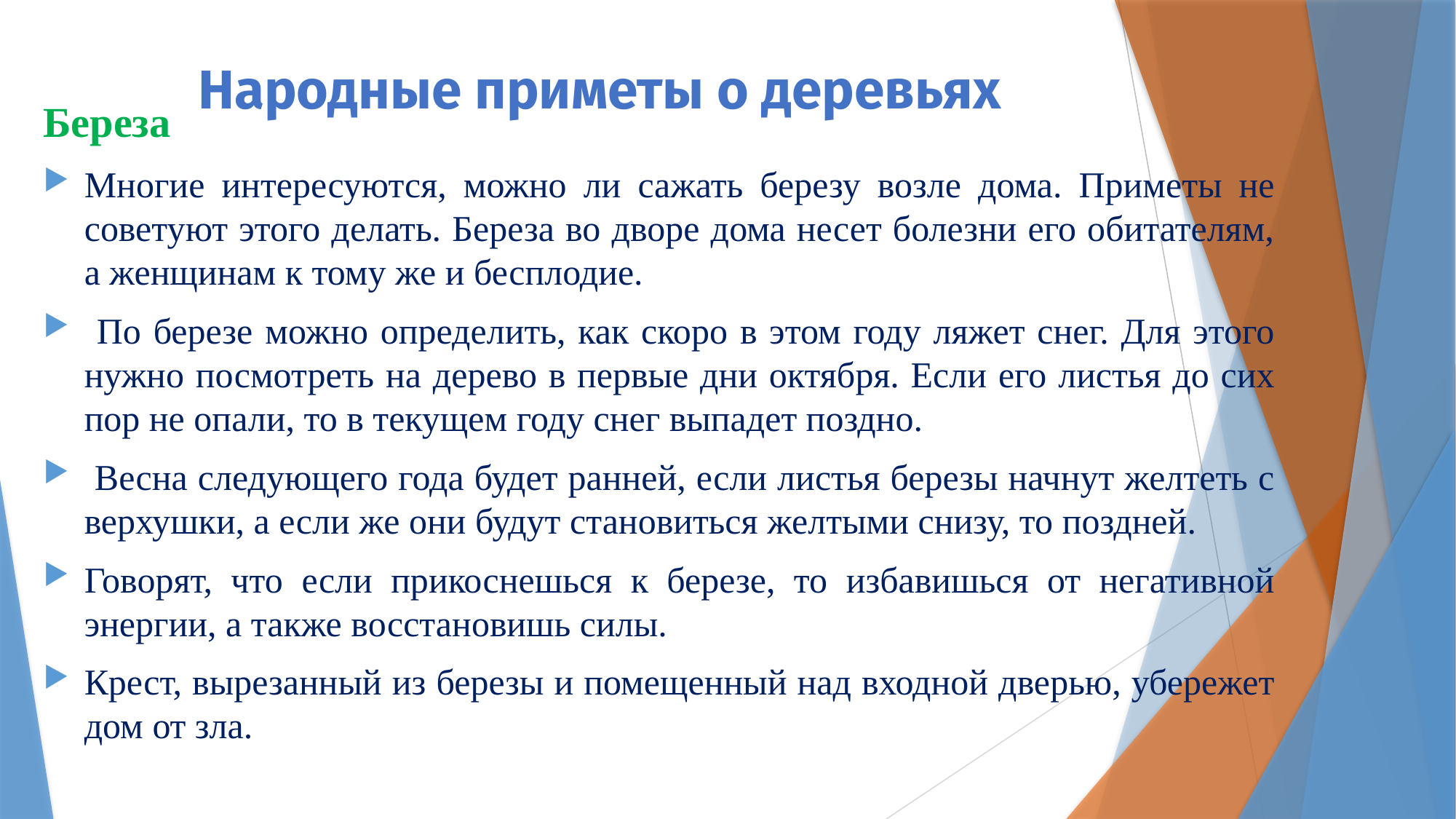

# Народные приметы о деревьях
Береза
Многие интересуются, можно ли сажать березу возле дома. Приметы не советуют этого делать. Береза во дворе дома несет болезни его обитателям, а женщинам к тому же и бесплодие.
 По березе можно определить, как скоро в этом году ляжет снег. Для этого нужно посмотреть на дерево в первые дни октября. Если его листья до сих пор не опали, то в текущем году снег выпадет поздно.
 Весна следующего года будет ранней, если листья березы начнут желтеть с верхушки, а если же они будут становиться желтыми снизу, то поздней.
Говорят, что если прикоснешься к березе, то избавишься от негативной энергии, а также восстановишь силы.
Крест, вырезанный из березы и помещенный над входной дверью, убережет дом от зла.